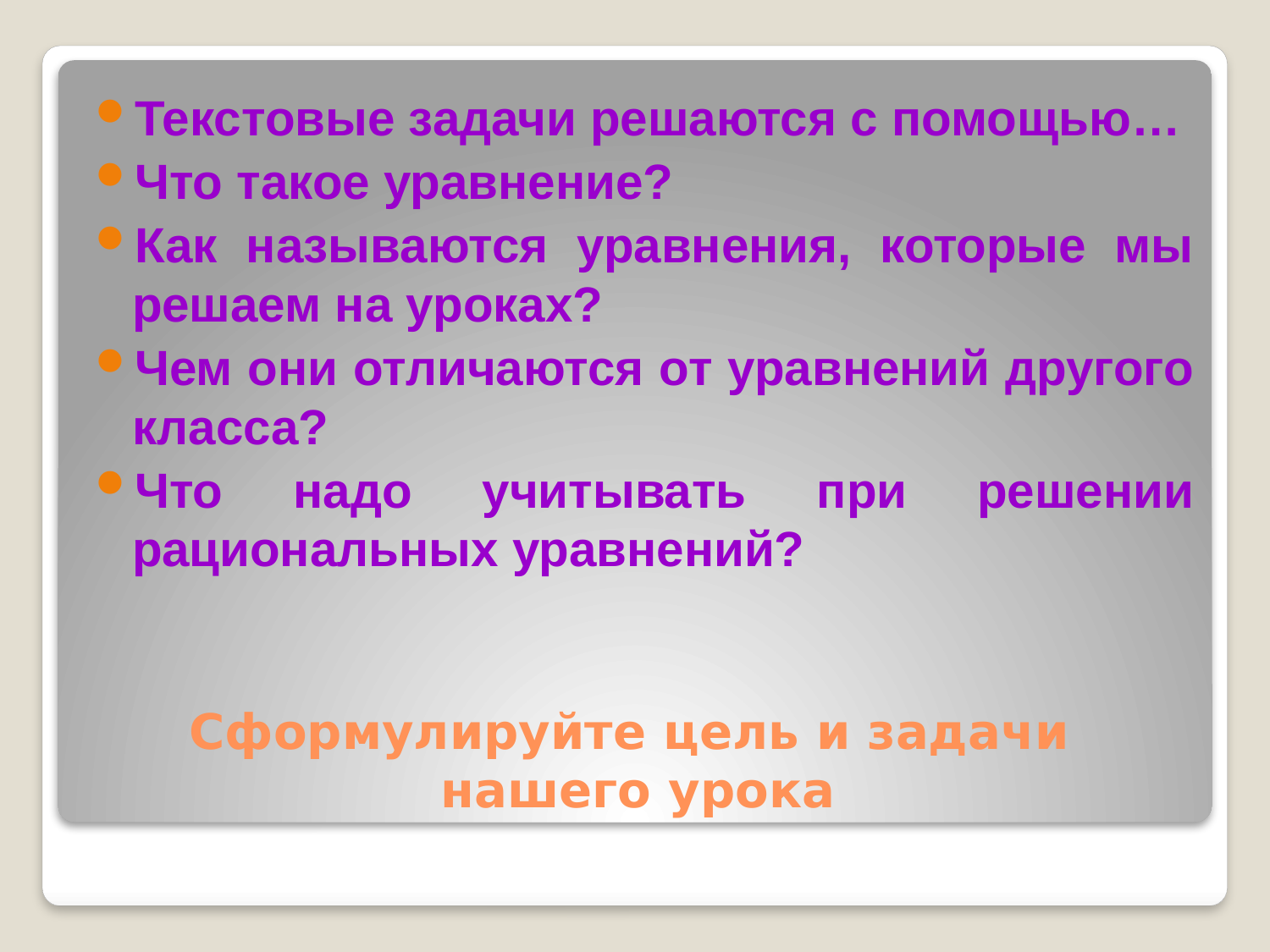

Текстовые задачи решаются с помощью…
Что такое уравнение?
Как называются уравнения, которые мы решаем на уроках?
Чем они отличаются от уравнений другого класса?
Что надо учитывать при решении рациональных уравнений?
# Сформулируйте цель и задачи  нашего урока